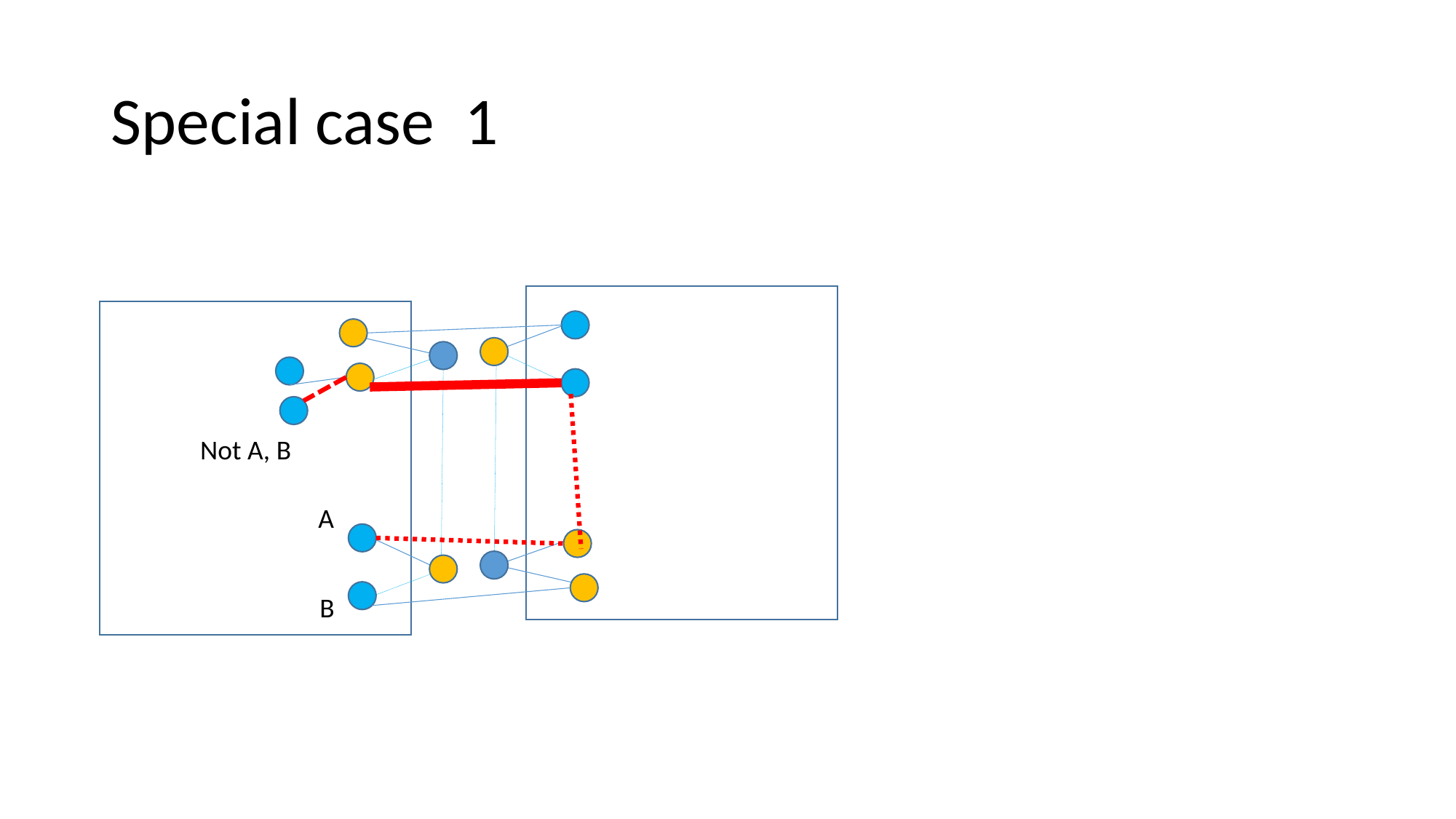

# Special case  1

Not A, B
A

B